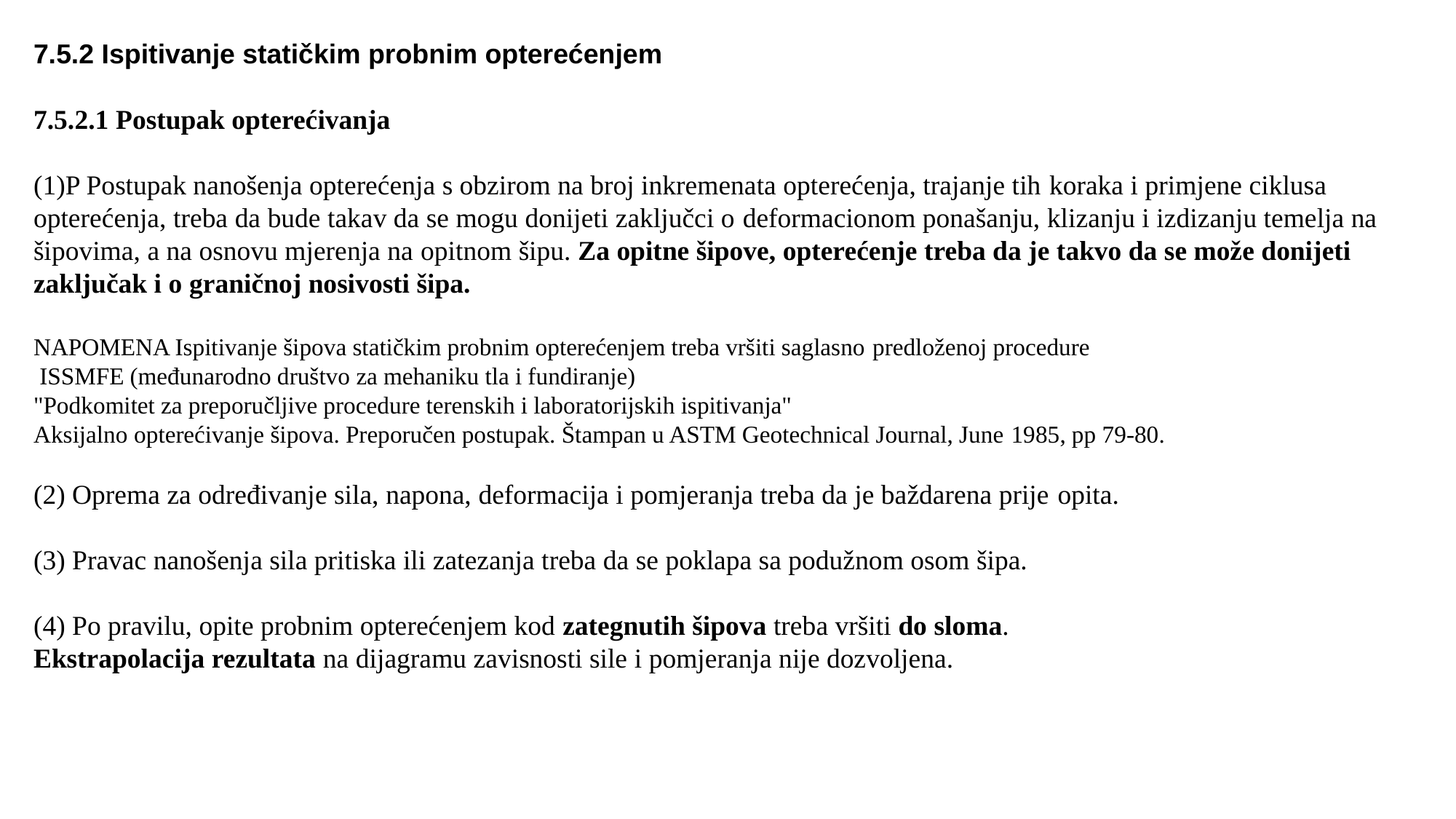

7.5.2 Ispitivanje statičkim probnim opterećenjem

7.5.2.1 Postupak opterećivanja

(1)P Postupak nanošenja opterećenja s obzirom na broj inkremenata opterećenja, trajanje tih koraka i primjene ciklusa opterećenja, treba da bude takav da se mogu donijeti zaključci o deformacionom ponašanju, klizanju i izdizanju temelja na šipovima, a na osnovu mjerenja na opitnom šipu. Za opitne šipove, opterećenje treba da je takvo da se može donijeti zaključak i o graničnoj nosivosti šipa.

NAPOMENA Ispitivanje šipova statičkim probnim opterećenjem treba vršiti saglasno predloženoj procedure
 ISSMFE (međunarodno društvo za mehaniku tla i fundiranje)
"Podkomitet za preporučljive procedure terenskih i laboratorijskih ispitivanja"
Aksijalno opterećivanje šipova. Preporučen postupak. Štampan u ASTM Geotechnical Journal, June 1985, pp 79-80.

(2) Oprema za određivanje sila, napona, deformacija i pomjeranja treba da je baždarena prije opita.

(3) Pravac nanošenja sila pritiska ili zatezanja treba da se poklapa sa podužnom osom šipa.

(4) Po pravilu, opite probnim opterećenjem kod zategnutih šipova treba vršiti do sloma.
Ekstrapolacija rezultata na dijagramu zavisnosti sile i pomjeranja nije dozvoljena.